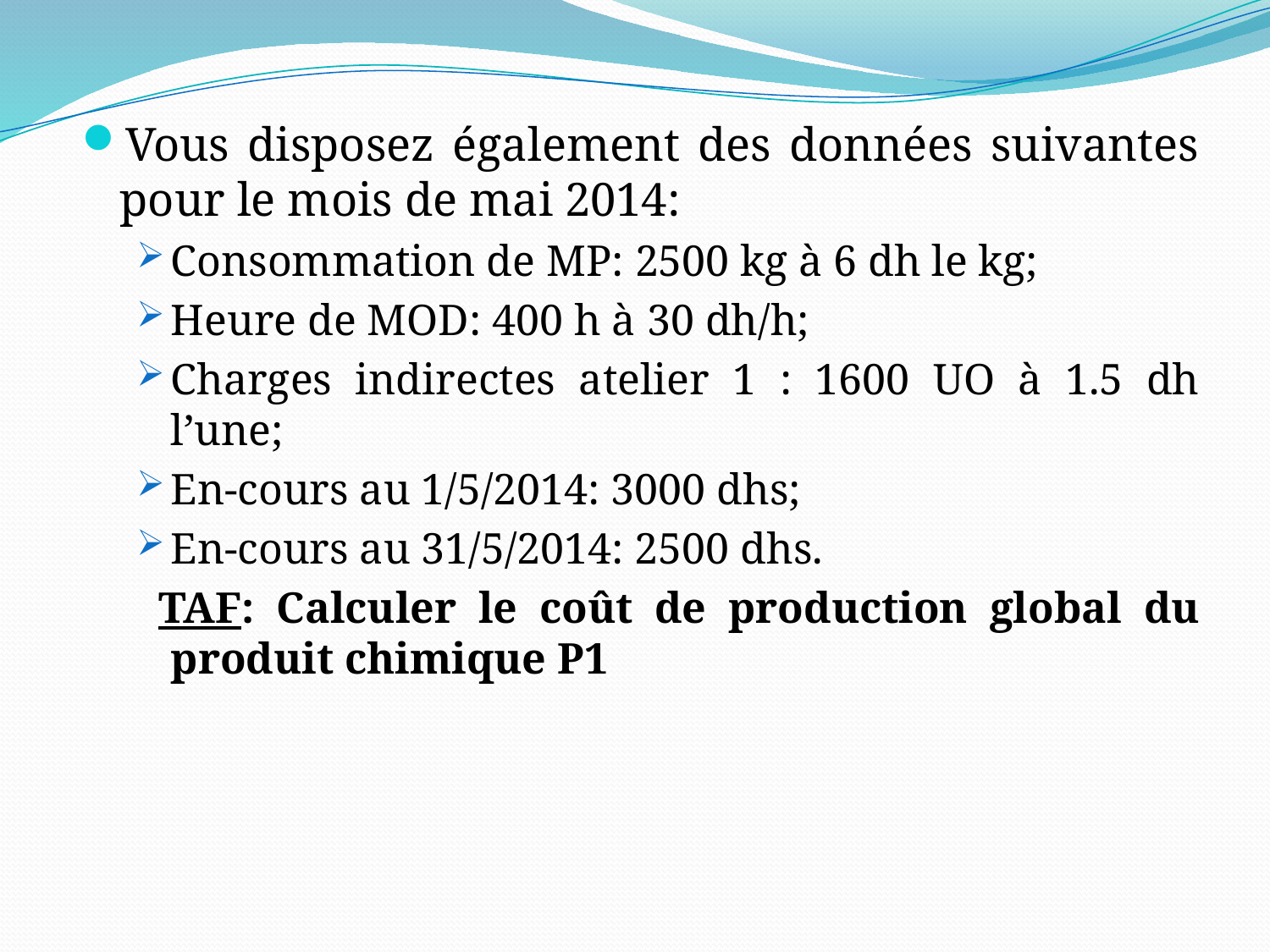

Vous disposez également des données suivantes pour le mois de mai 2014:
Consommation de MP: 2500 kg à 6 dh le kg;
Heure de MOD: 400 h à 30 dh/h;
Charges indirectes atelier 1 : 1600 UO à 1.5 dh l’une;
En-cours au 1/5/2014: 3000 dhs;
En-cours au 31/5/2014: 2500 dhs.
 TAF: Calculer le coût de production global du produit chimique P1